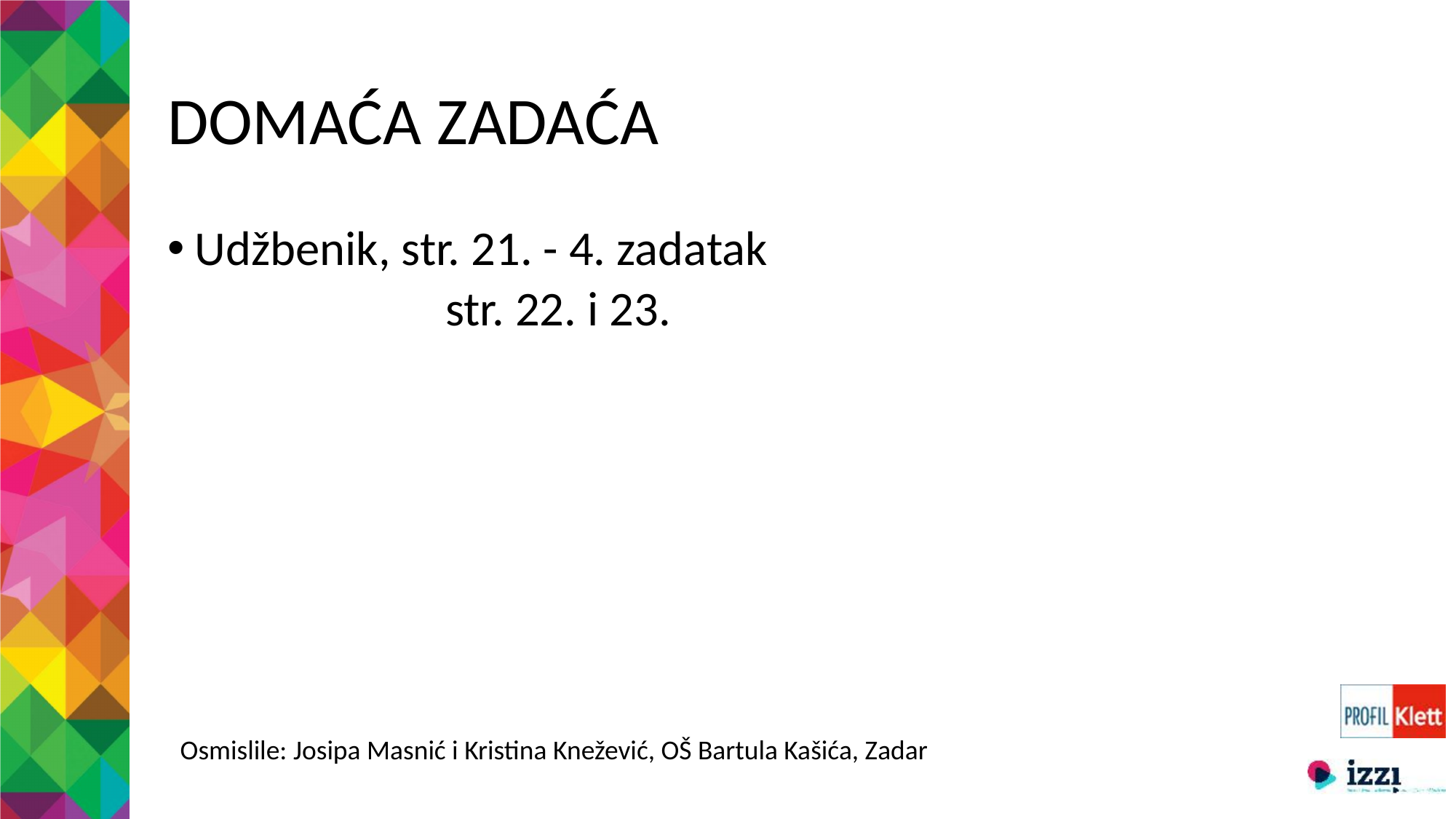

# DOMAĆA ZADAĆA
Udžbenik, str. 21. - 4. zadatak
   str. 22. i 23.
Osmislile: Josipa Masnić i Kristina Knežević, OŠ Bartula Kašića, Zadar